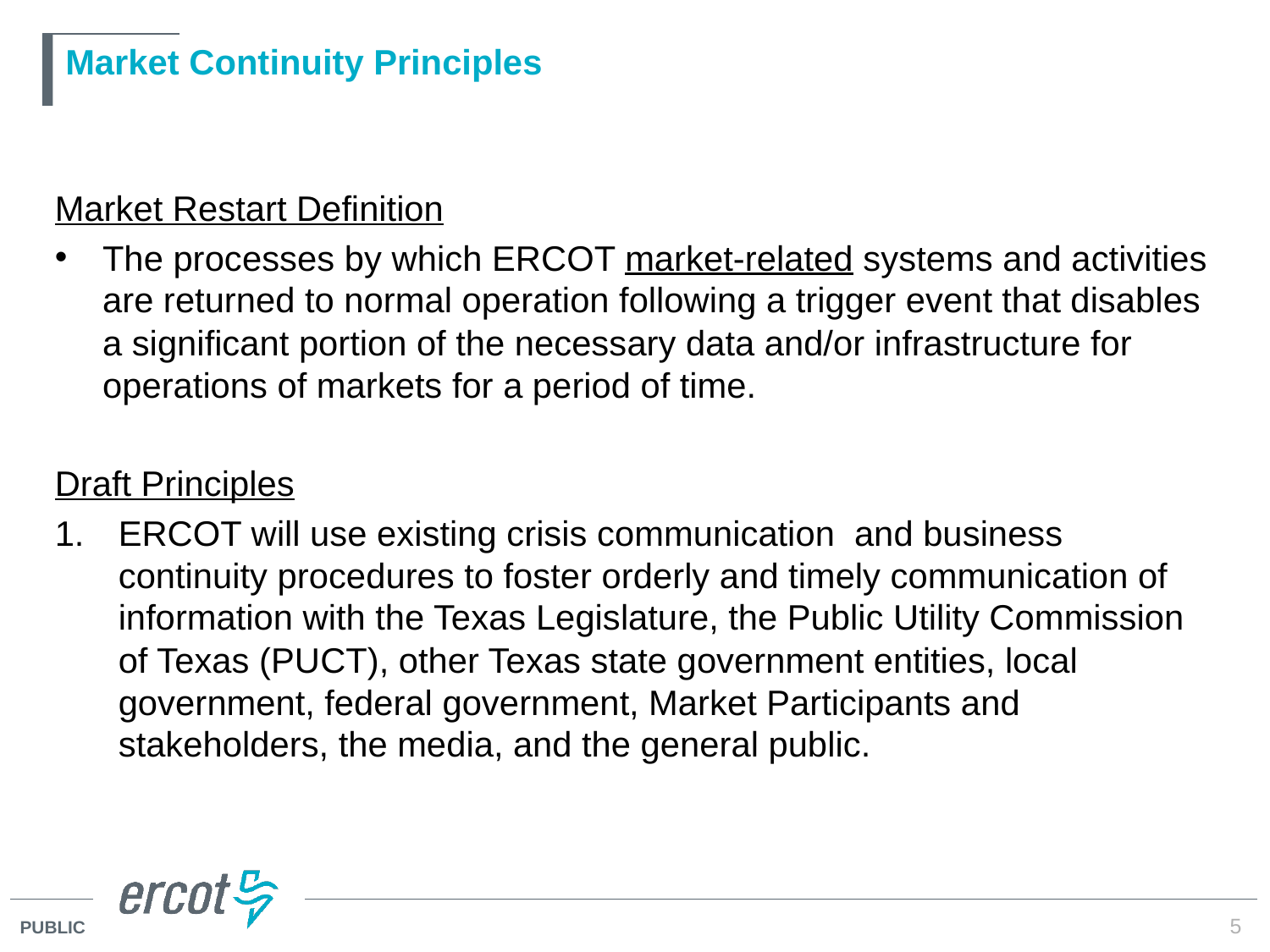

# Market Continuity Principles
Market Restart Definition
The processes by which ERCOT market-related systems and activities are returned to normal operation following a trigger event that disables a significant portion of the necessary data and/or infrastructure for operations of markets for a period of time.

Draft Principles
ERCOT will use existing crisis communication  and business continuity procedures to foster orderly and timely communication of information with the Texas Legislature, the Public Utility Commission of Texas (PUCT), other Texas state government entities, local government, federal government, Market Participants and stakeholders, the media, and the general public.
5